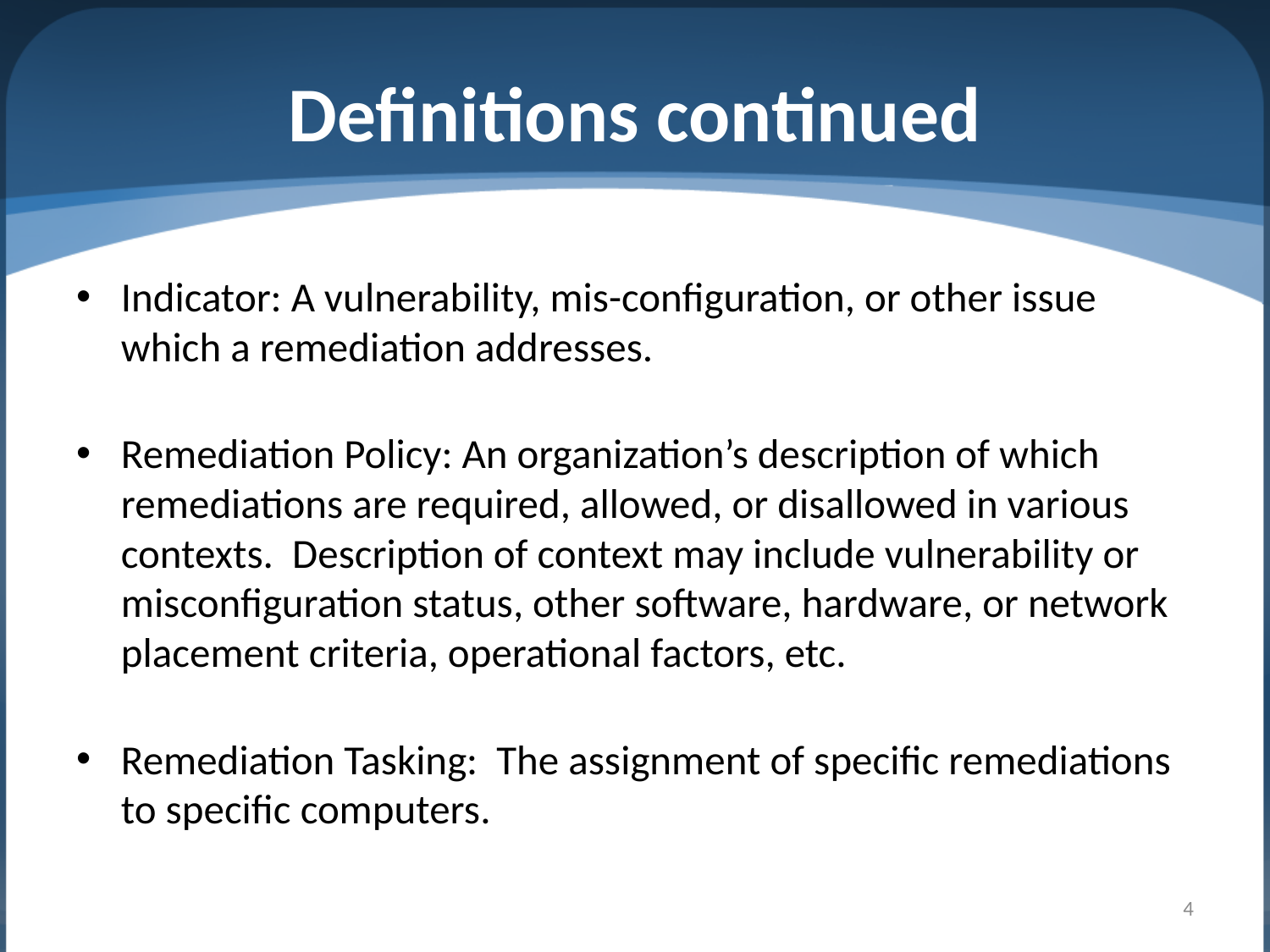

# Definitions continued
Indicator: A vulnerability, mis-configuration, or other issue which a remediation addresses.

Remediation Policy: An organization’s description of which remediations are required, allowed, or disallowed in various contexts.  Description of context may include vulnerability or misconfiguration status, other software, hardware, or network placement criteria, operational factors, etc.

Remediation Tasking:  The assignment of specific remediations to specific computers.
4